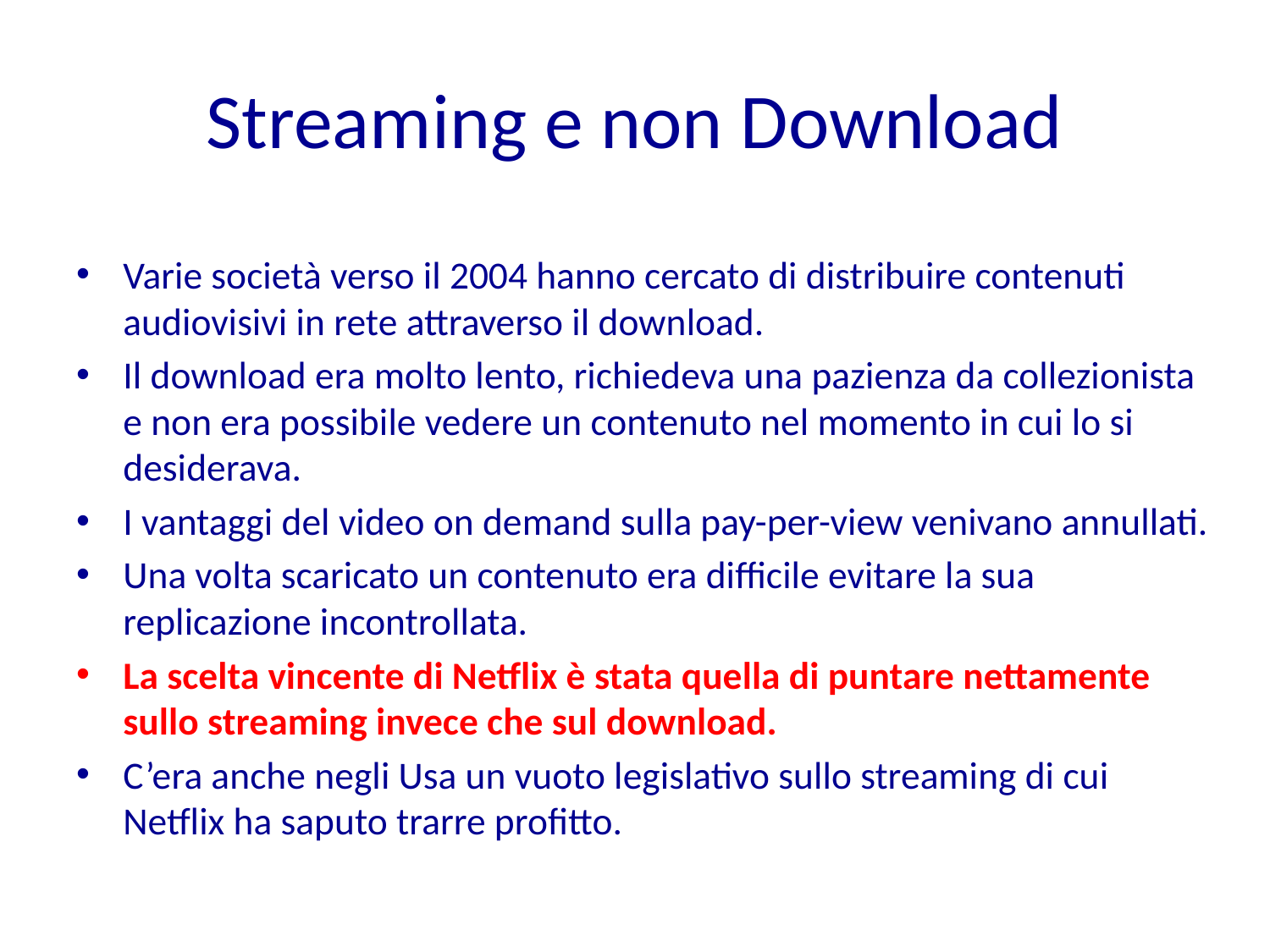

# Streaming e non Download
Varie società verso il 2004 hanno cercato di distribuire contenuti audiovisivi in rete attraverso il download.
Il download era molto lento, richiedeva una pazienza da collezionista e non era possibile vedere un contenuto nel momento in cui lo si desiderava.
I vantaggi del video on demand sulla pay-per-view venivano annullati.
Una volta scaricato un contenuto era difficile evitare la sua replicazione incontrollata.
La scelta vincente di Netflix è stata quella di puntare nettamente sullo streaming invece che sul download.
C’era anche negli Usa un vuoto legislativo sullo streaming di cui Netflix ha saputo trarre profitto.